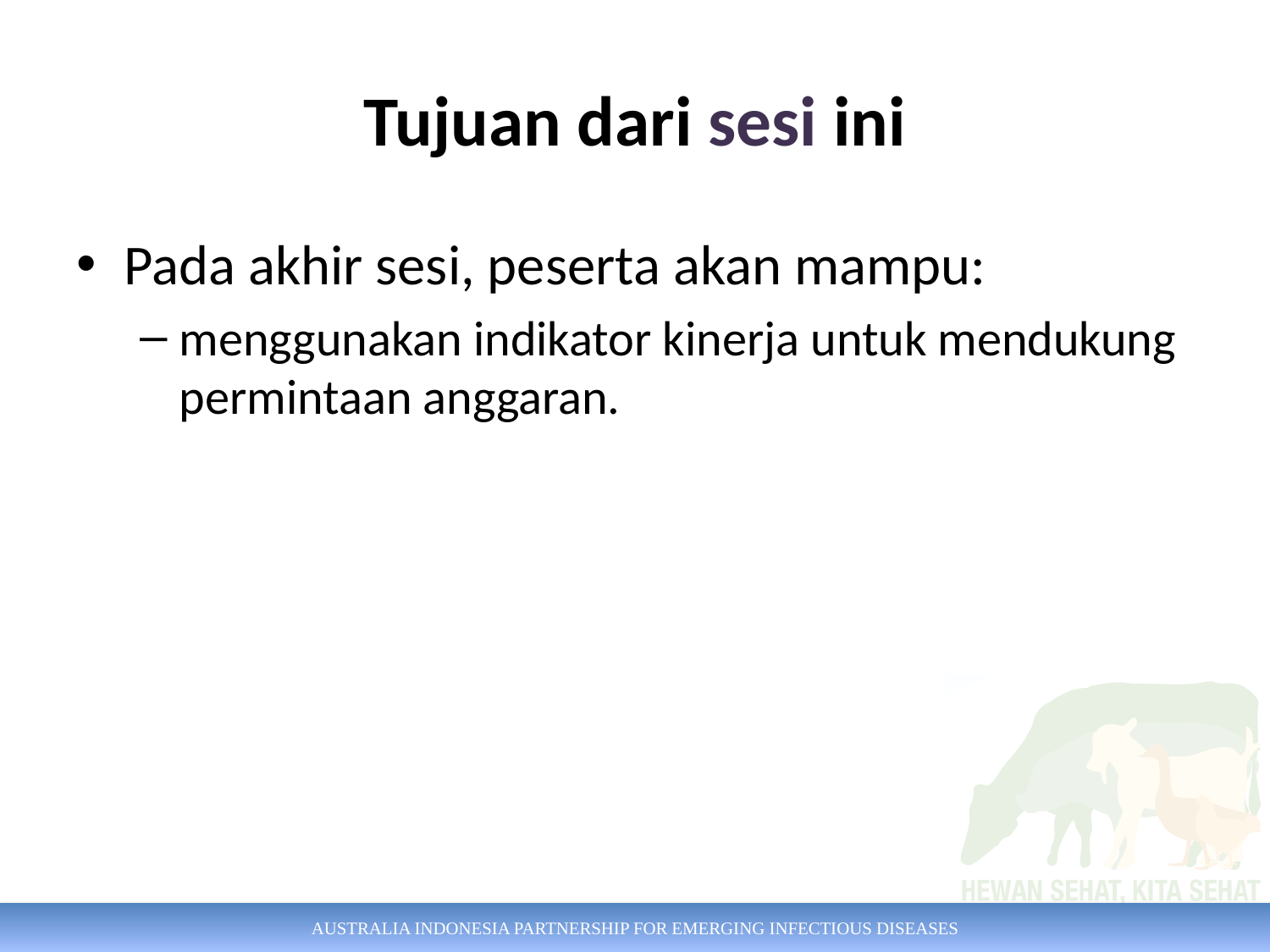

# Tujuan dari sesi ini
Pada akhir sesi, peserta akan mampu:
menggunakan indikator kinerja untuk mendukung permintaan anggaran.